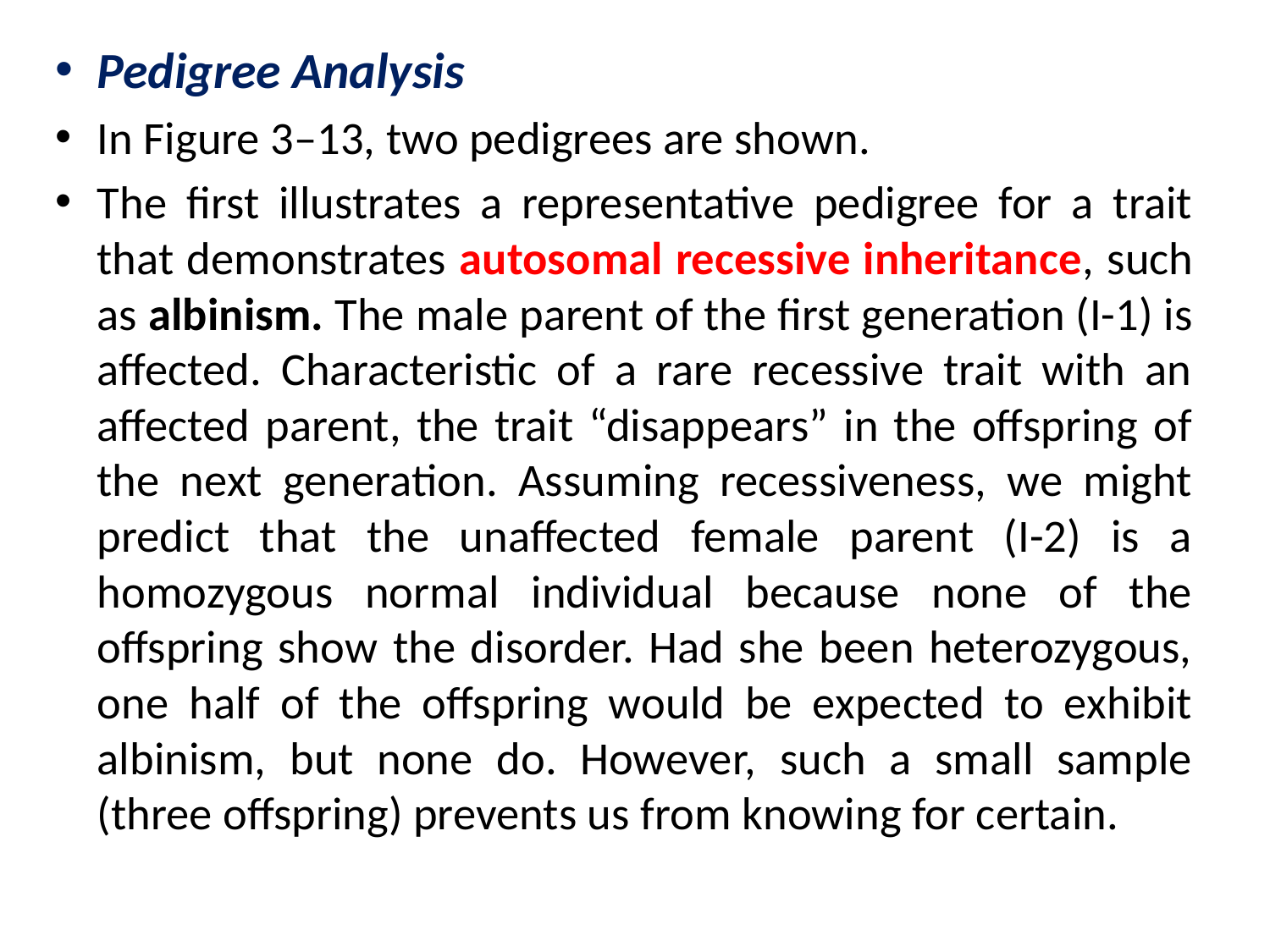

Pedigree Analysis
In Figure 3–13, two pedigrees are shown.
The first illustrates a representative pedigree for a trait that demonstrates autosomal recessive inheritance, such as albinism. The male parent of the first generation (I-1) is affected. Characteristic of a rare recessive trait with an affected parent, the trait “disappears” in the offspring of the next generation. Assuming recessiveness, we might predict that the unaffected female parent (I-2) is a homozygous normal individual because none of the offspring show the disorder. Had she been heterozygous, one half of the offspring would be expected to exhibit albinism, but none do. However, such a small sample (three offspring) prevents us from knowing for certain.
#